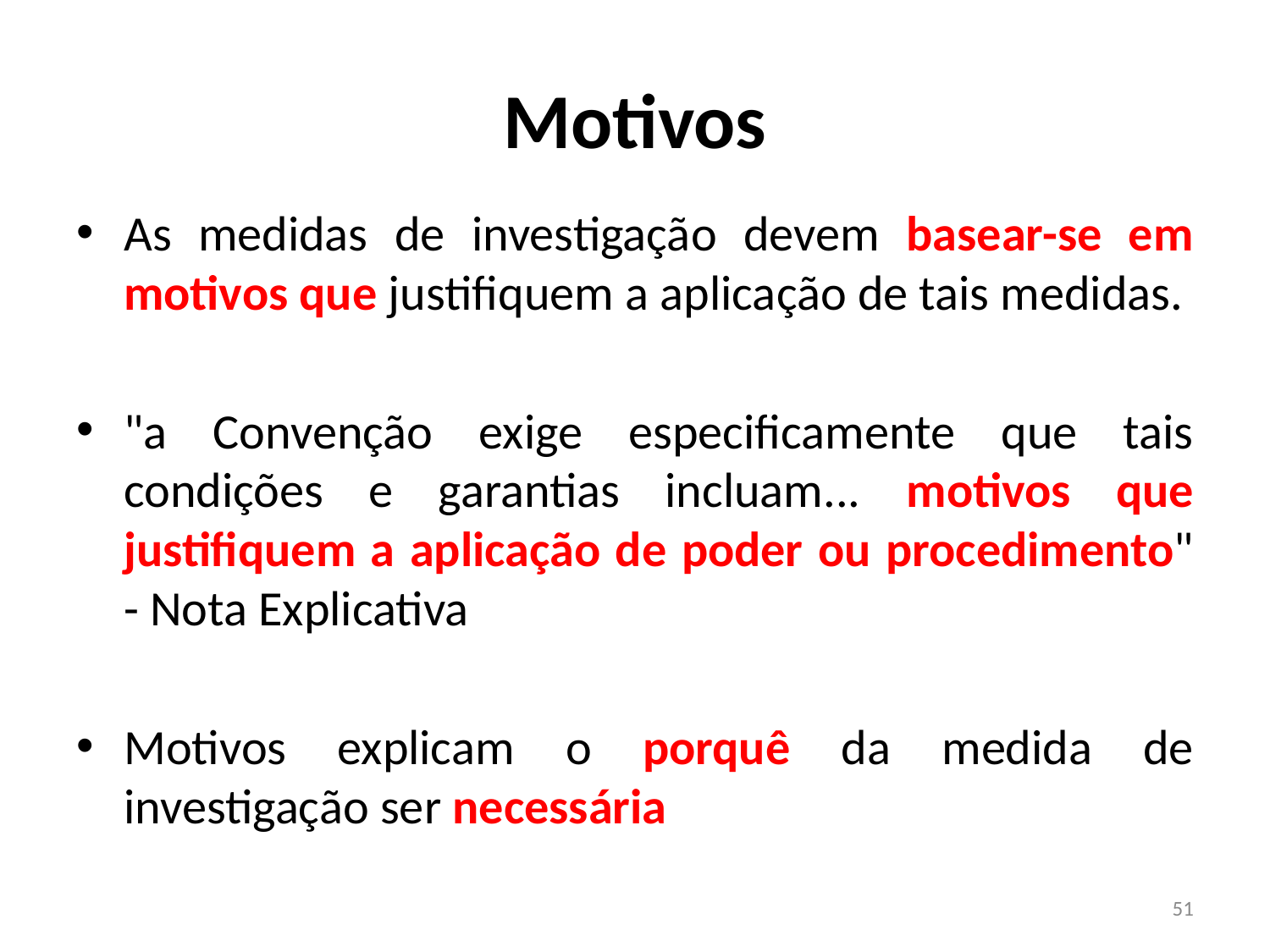

# Motivos
As medidas de investigação devem basear-se em motivos que justifiquem a aplicação de tais medidas.

"a Convenção exige especificamente que tais condições e garantias incluam... motivos que justifiquem a aplicação de poder ou procedimento" - Nota Explicativa

Motivos explicam o porquê da medida de investigação ser necessária
51